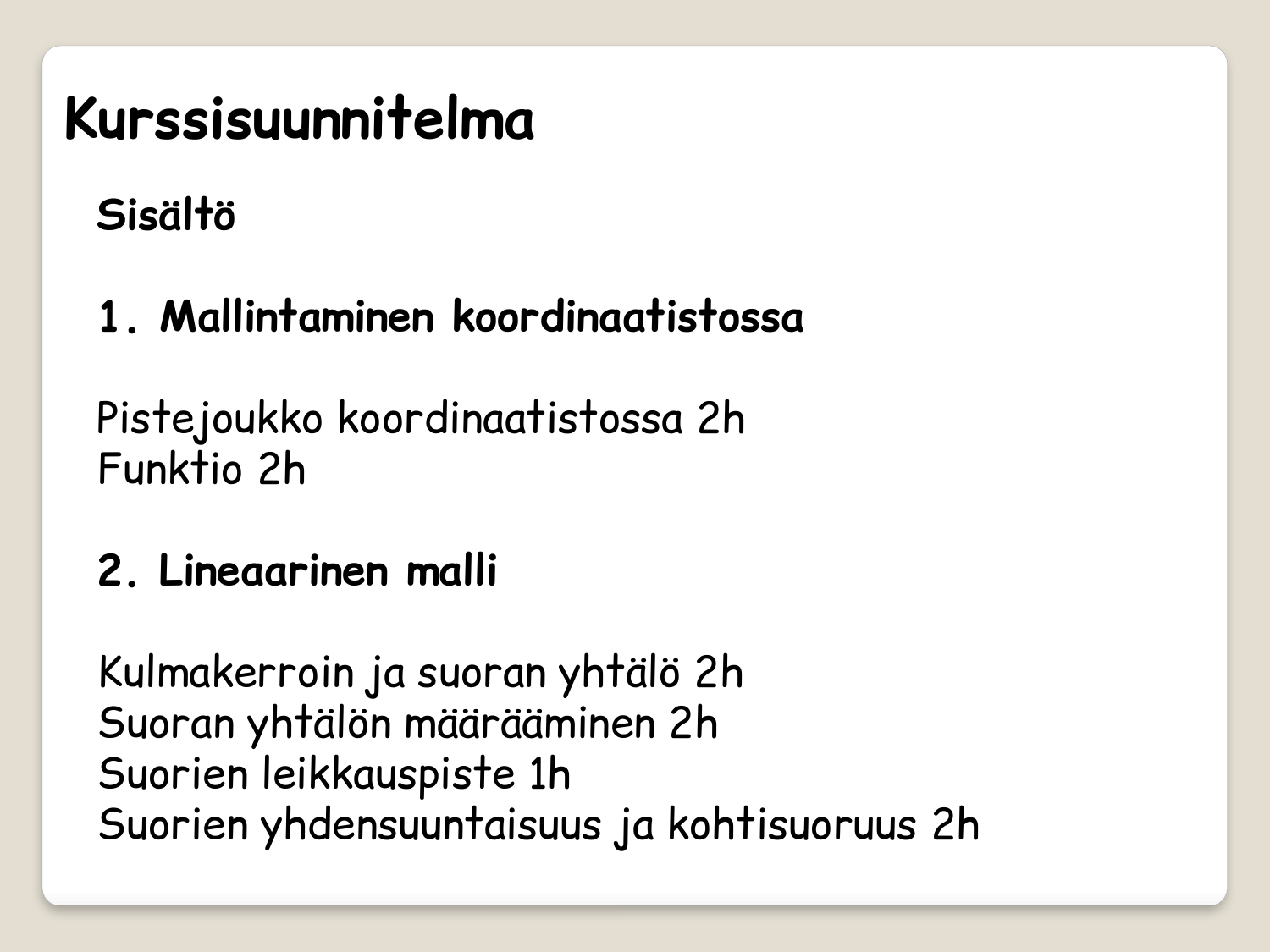

Kurssisuunnitelma
Sisältö

1. Mallintaminen koordinaatistossa

Pistejoukko koordinaatistossa 2h
Funktio 2h

2. Lineaarinen malli

Kulmakerroin ja suoran yhtälö 2h
Suoran yhtälön määrääminen 2h
Suorien leikkauspiste 1h
Suorien yhdensuuntaisuus ja kohtisuoruus 2h